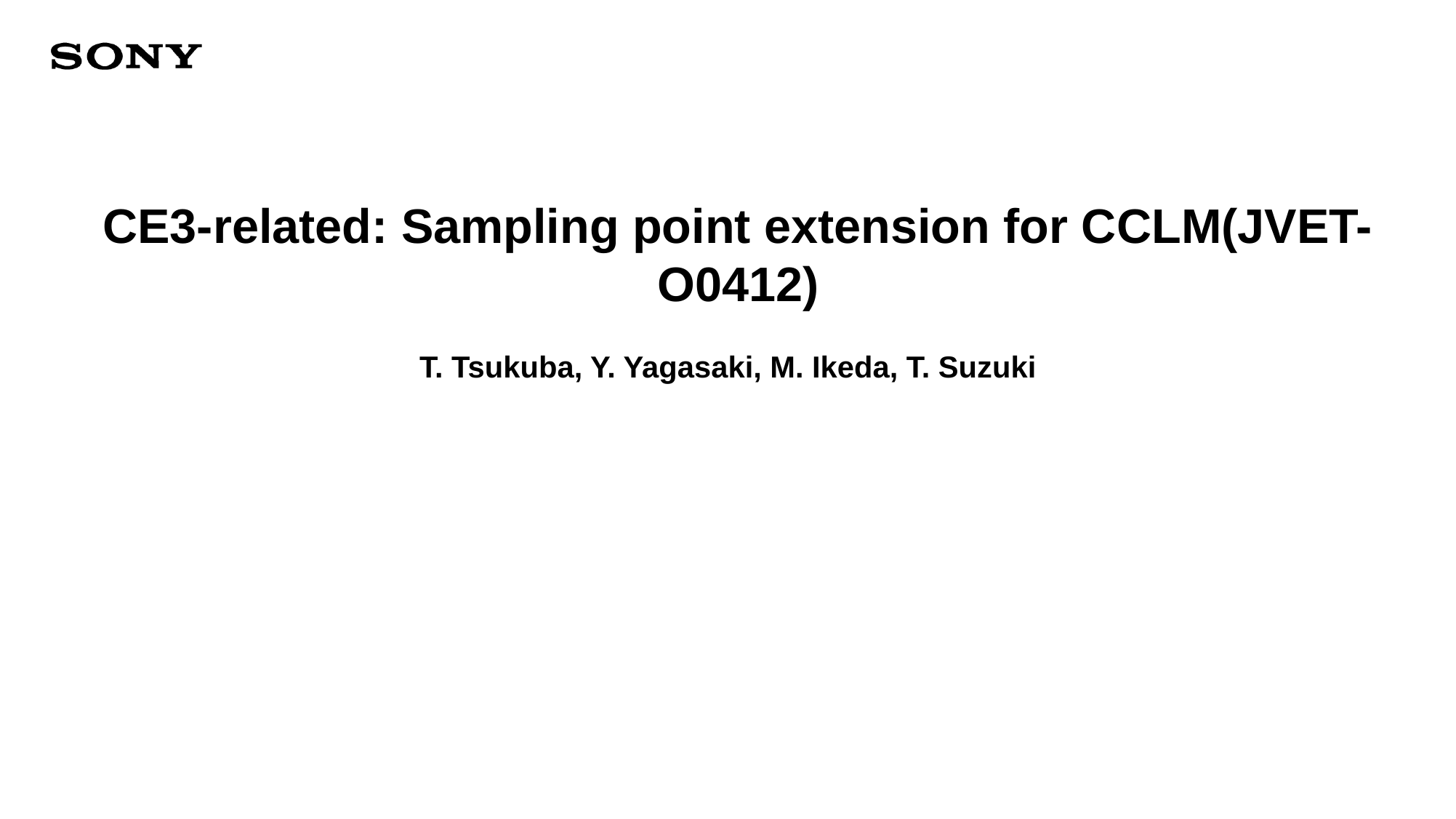

CE3-related: Sampling point extension for CCLM(JVET-O0412)
T. Tsukuba, Y. Yagasaki, M. Ikeda, T. Suzuki